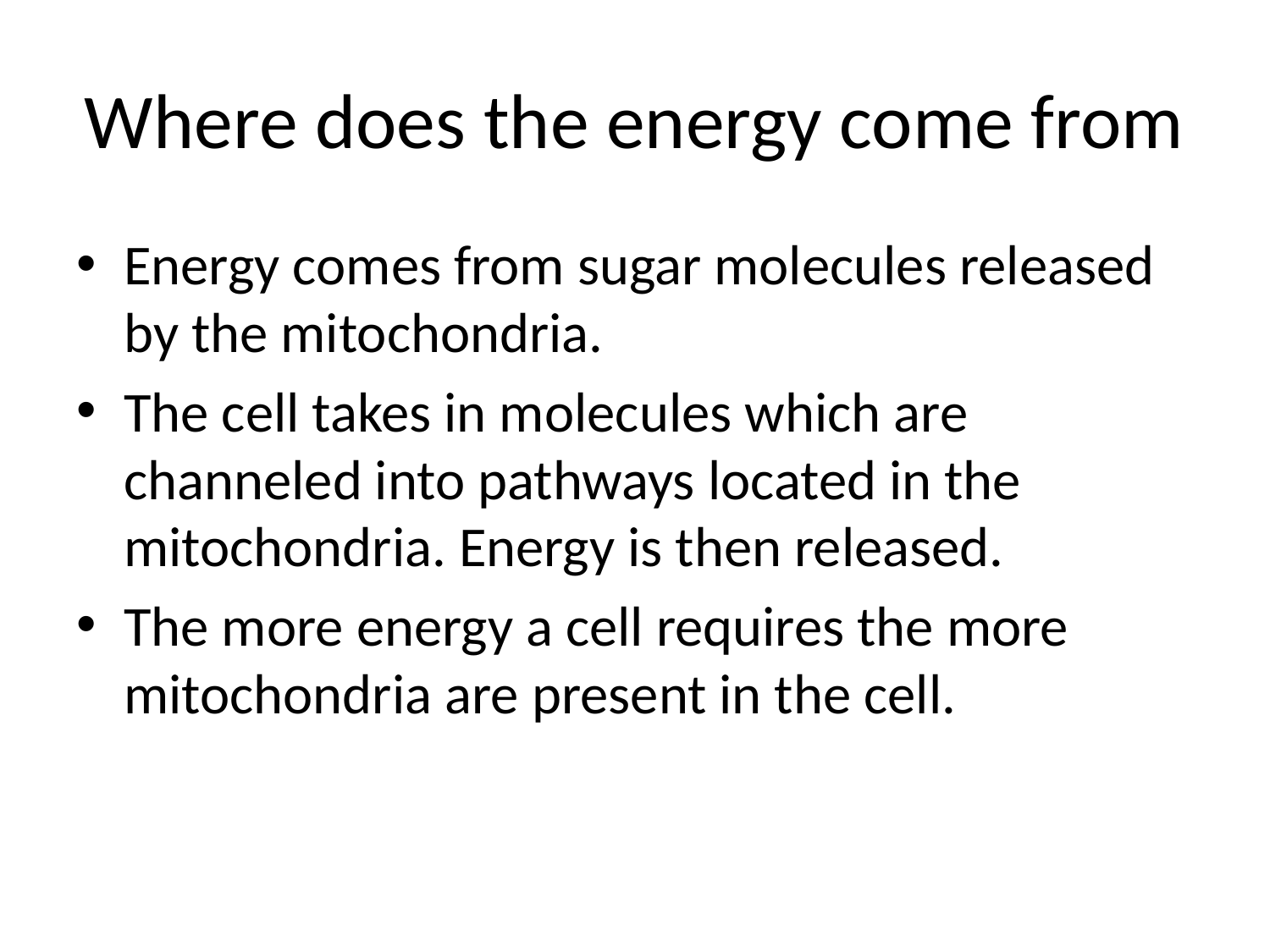

# Where does the energy come from
Energy comes from sugar molecules released by the mitochondria.
The cell takes in molecules which are channeled into pathways located in the mitochondria. Energy is then released.
The more energy a cell requires the more mitochondria are present in the cell.